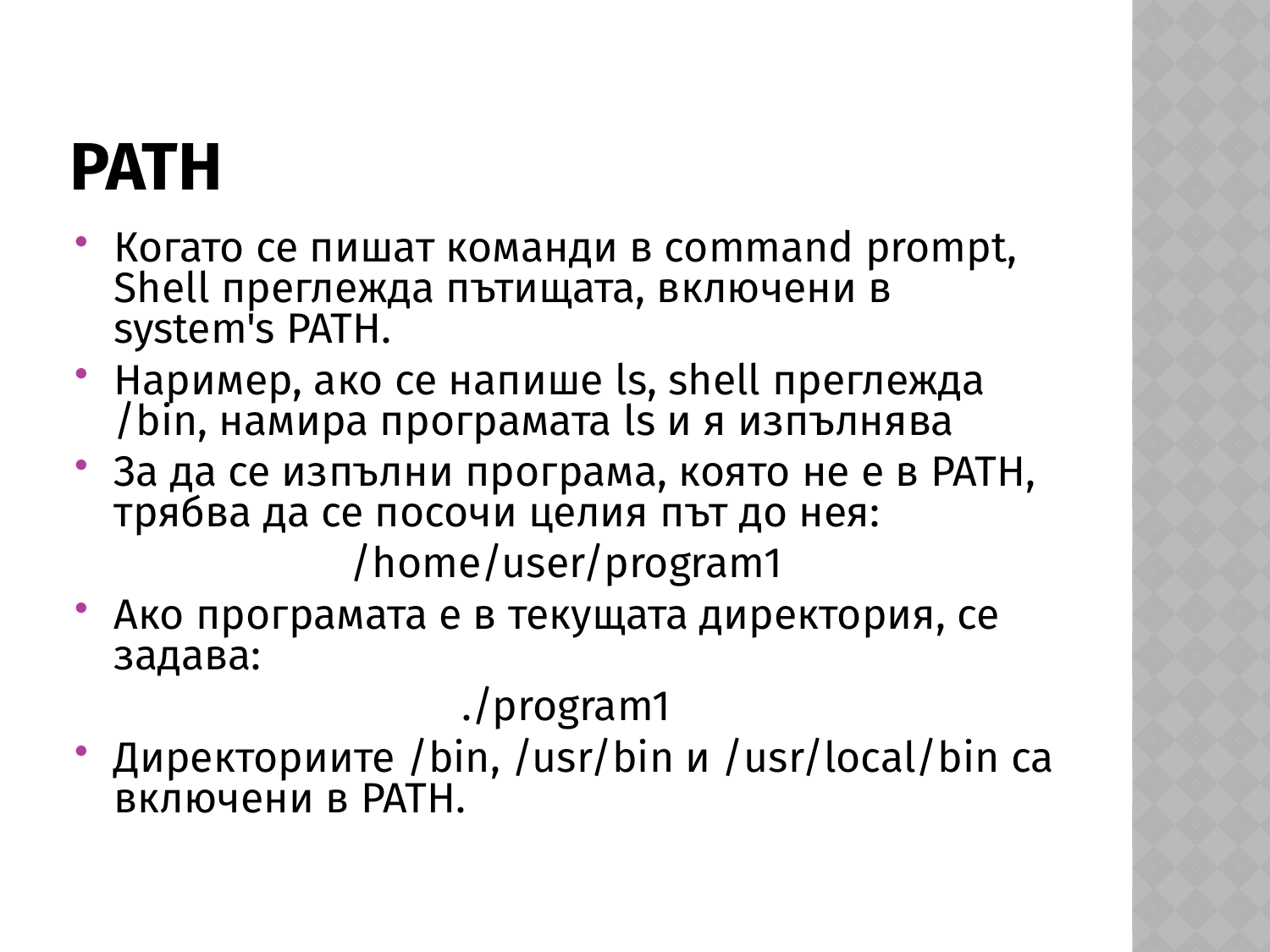

# PATH
Когато се пишат команди в command prompt, Shell преглежда пътищата, включени в system's PATH.
Наример, ако се напише ls, shell преглежда  /bin, намира програмата ls и я изпълнява
За да се изпълни програма, която не е в PATH, трябва да се посочи целия път до нея:
/home/user/program1
Ако програмата е в текущата директория, се задава:
./program1
Директориите /bin, /usr/bin и /usr/local/bin са включени в PATH.